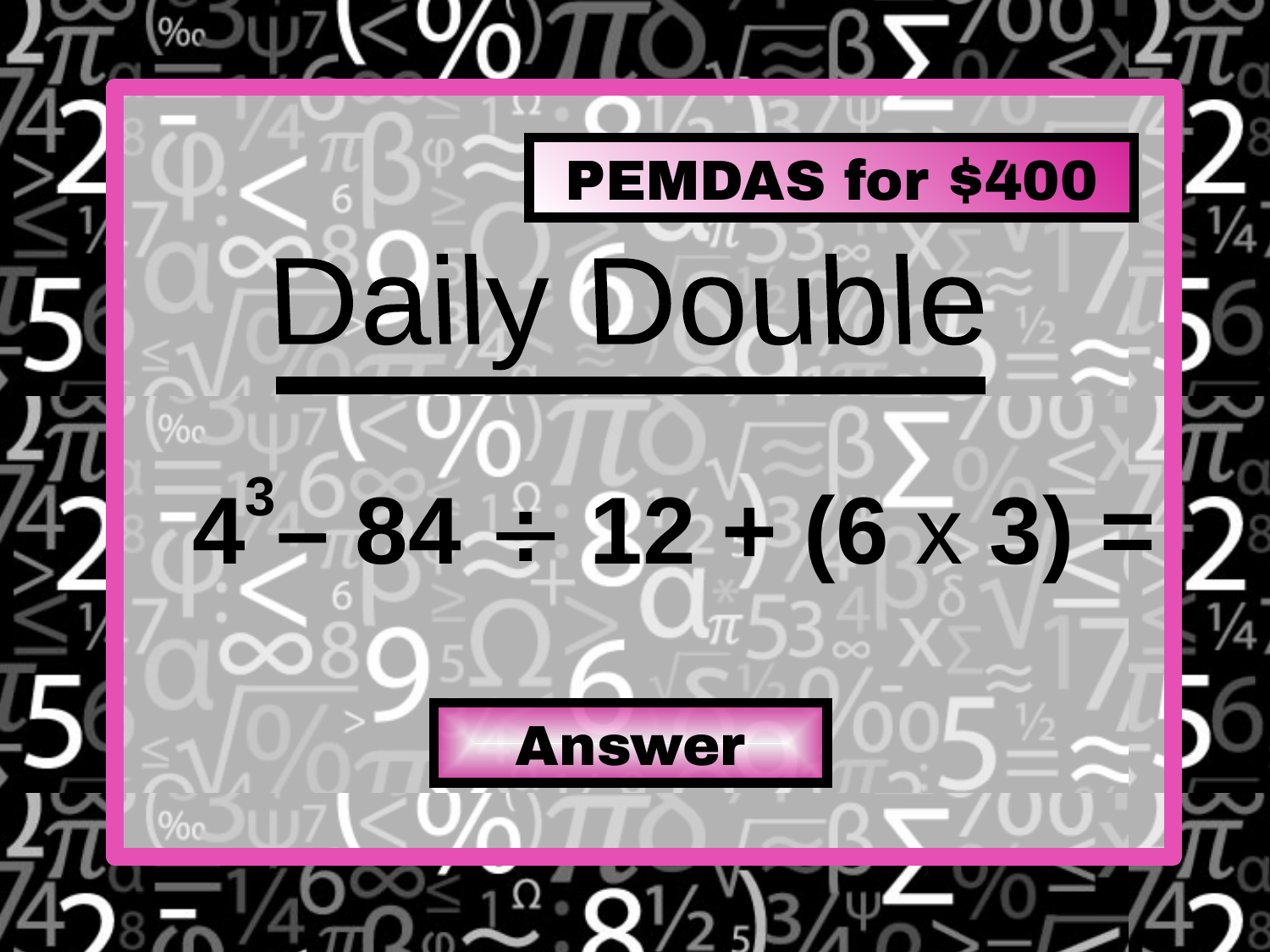

PEMDAS for $400
Daily Double
43– 84 ÷ 12 + (6 x 3) =
Answer